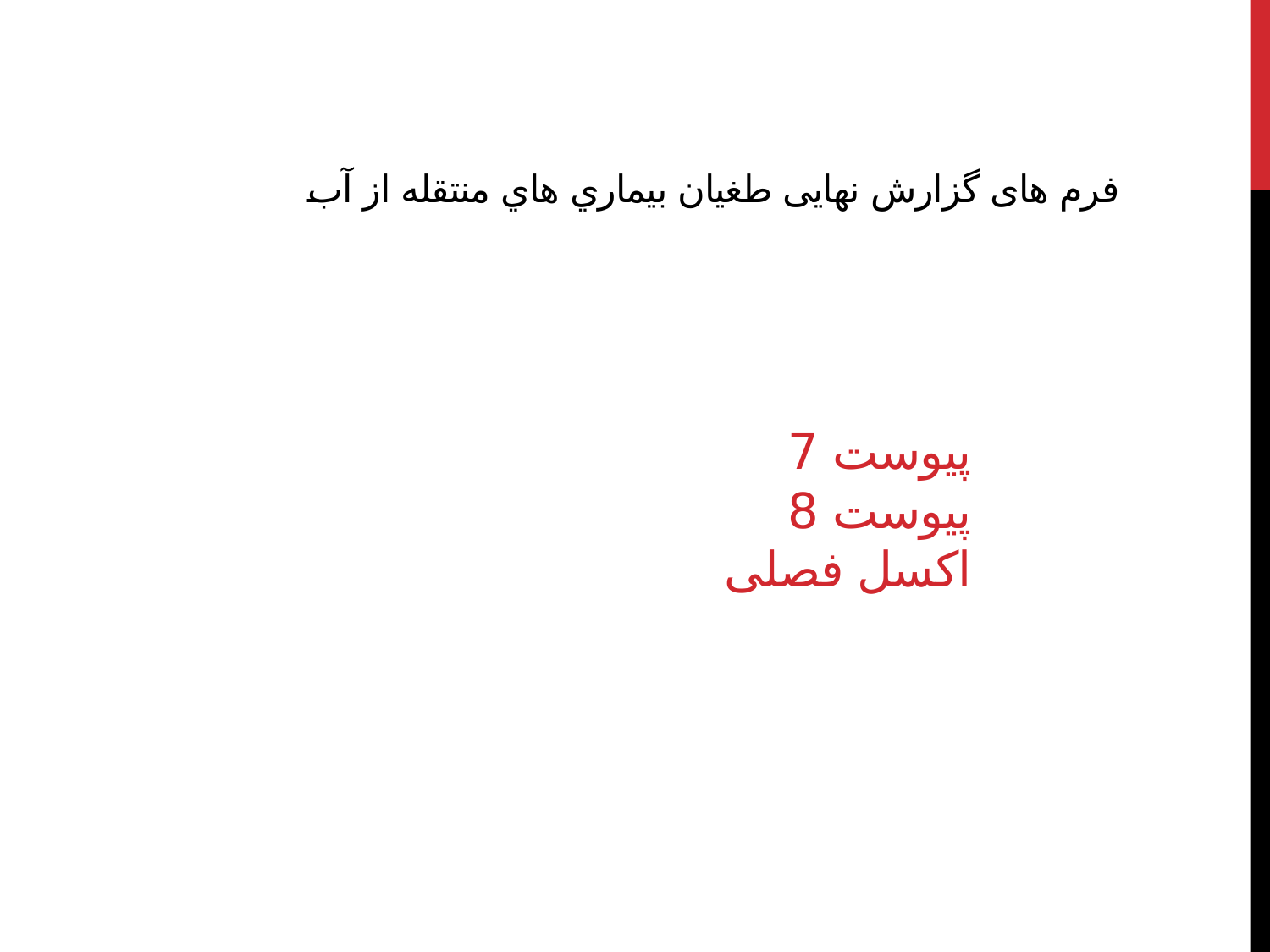

فرم های گزارش نهایی طغیان بیماري هاي منتقله از آب
# پیوست 7 پیوست 8 اکسل فصلی